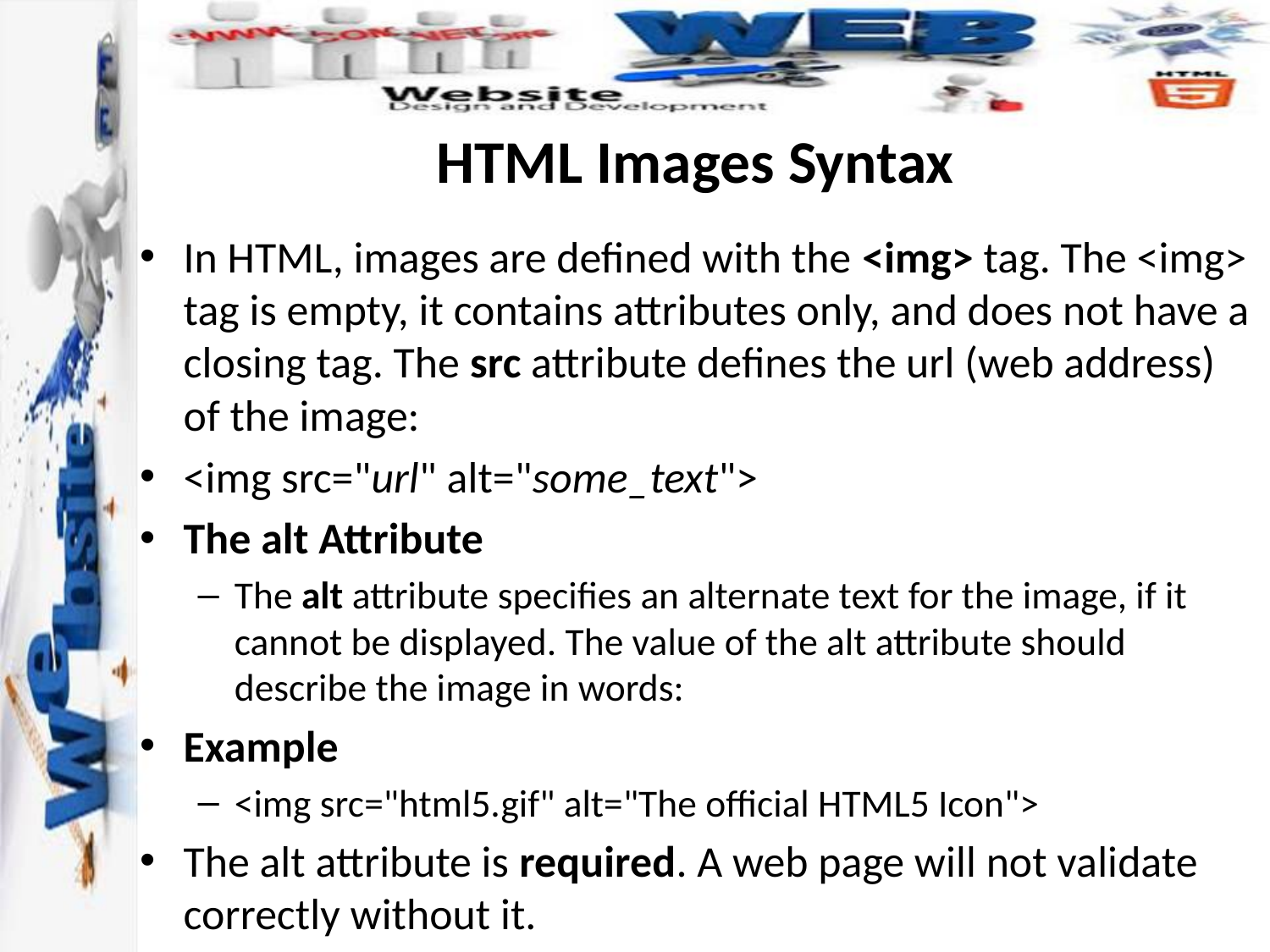

# HTML Images Syntax
In HTML, images are defined with the <img> tag. The <img> tag is empty, it contains attributes only, and does not have a closing tag. The src attribute defines the url (web address) of the image:
<img src="url" alt="some_text">
The alt Attribute
The alt attribute specifies an alternate text for the image, if it cannot be displayed. The value of the alt attribute should describe the image in words:
Example
<img src="html5.gif" alt="The official HTML5 Icon">
The alt attribute is required. A web page will not validate correctly without it.